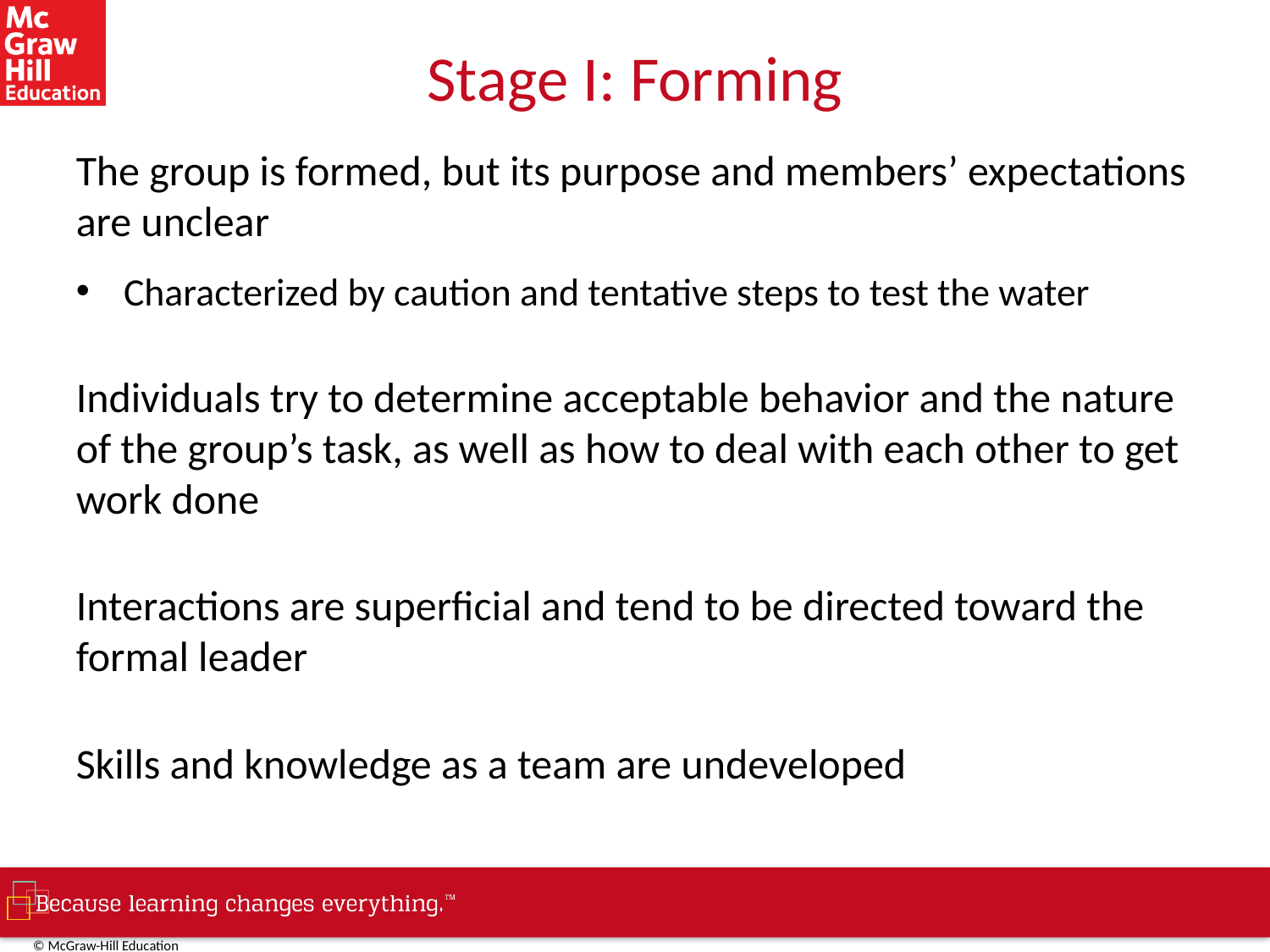

# Stage I: Forming
The group is formed, but its purpose and members’ expectations are unclear
Characterized by caution and tentative steps to test the water

Individuals try to determine acceptable behavior and the nature of the group’s task, as well as how to deal with each other to get work done

Interactions are superficial and tend to be directed toward the formal leader

Skills and knowledge as a team are undeveloped